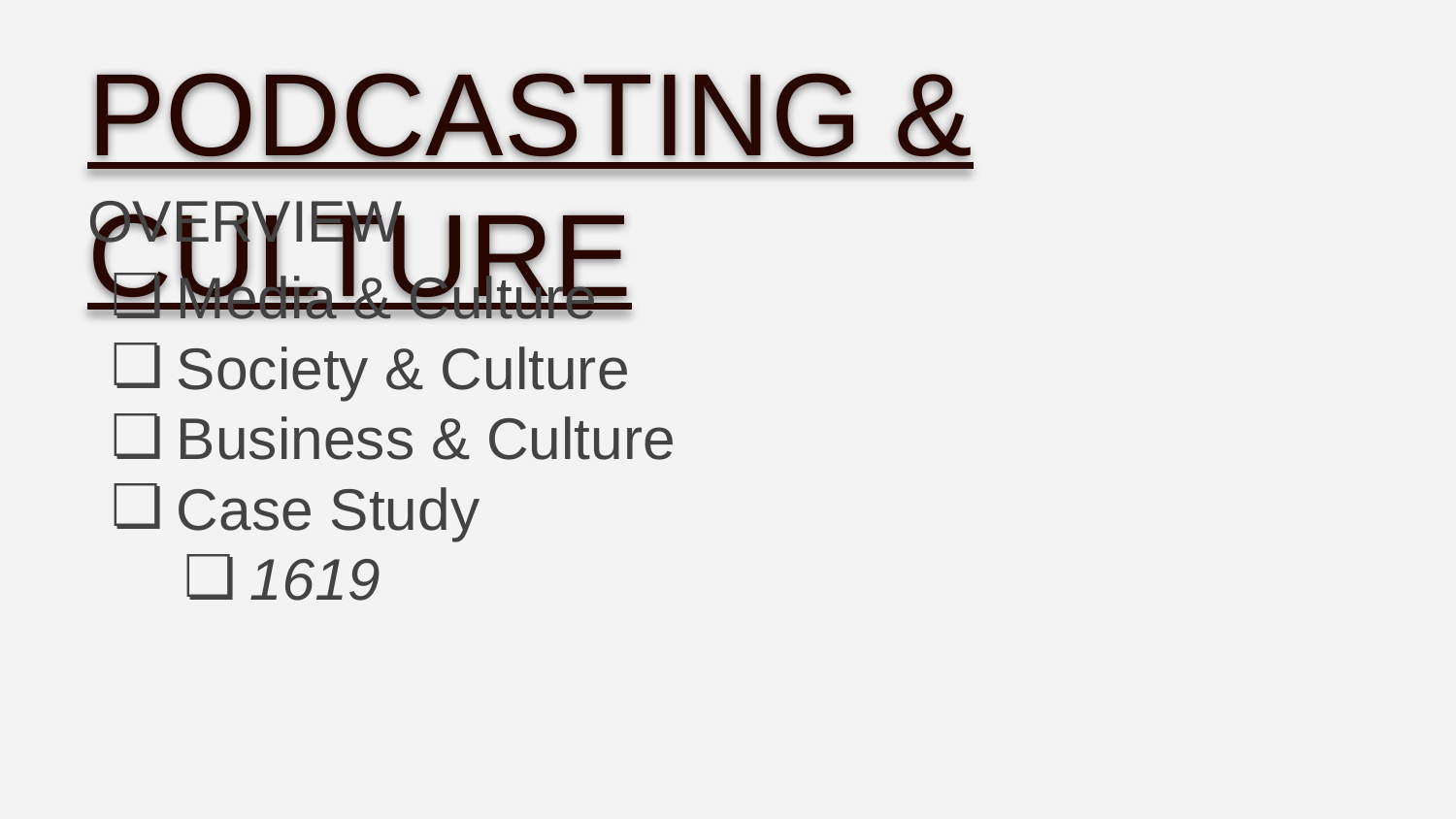

PODCASTING & CULTURE
OVERVIEW
Media & Culture
Society & Culture
Business & Culture
Case Study
1619